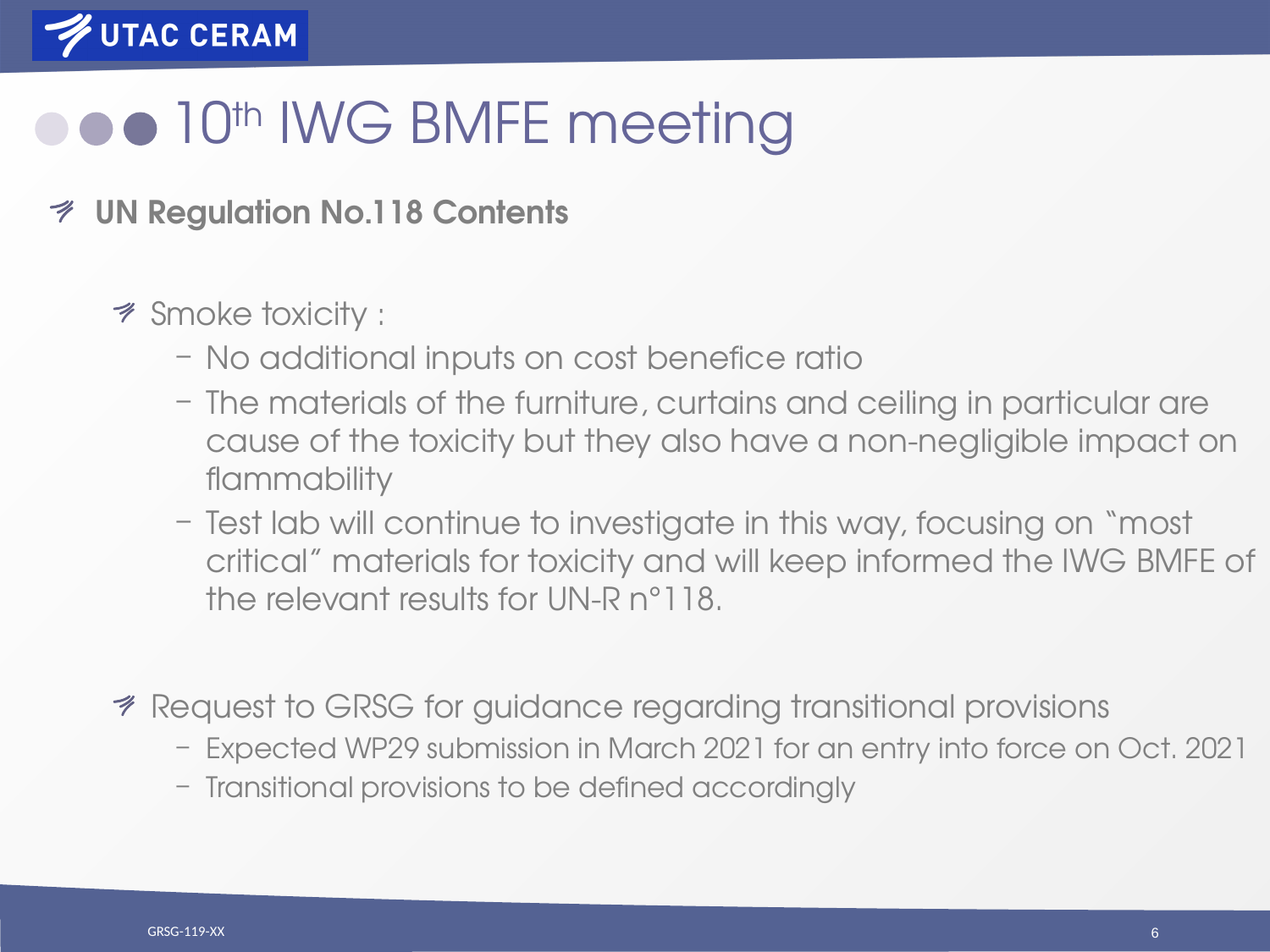

# 10th IWG BMFE meeting
UN Regulation No.118 Contents

Smoke toxicity :
No additional inputs on cost benefice ratio
The materials of the furniture, curtains and ceiling in particular are cause of the toxicity but they also have a non-negligible impact on flammability
Test lab will continue to investigate in this way, focusing on “most critical” materials for toxicity and will keep informed the IWG BMFE of the relevant results for UN-R n°118.

Request to GRSG for guidance regarding transitional provisions
Expected WP29 submission in March 2021 for an entry into force on Oct. 2021
Transitional provisions to be defined accordingly
GRSG-119-XX